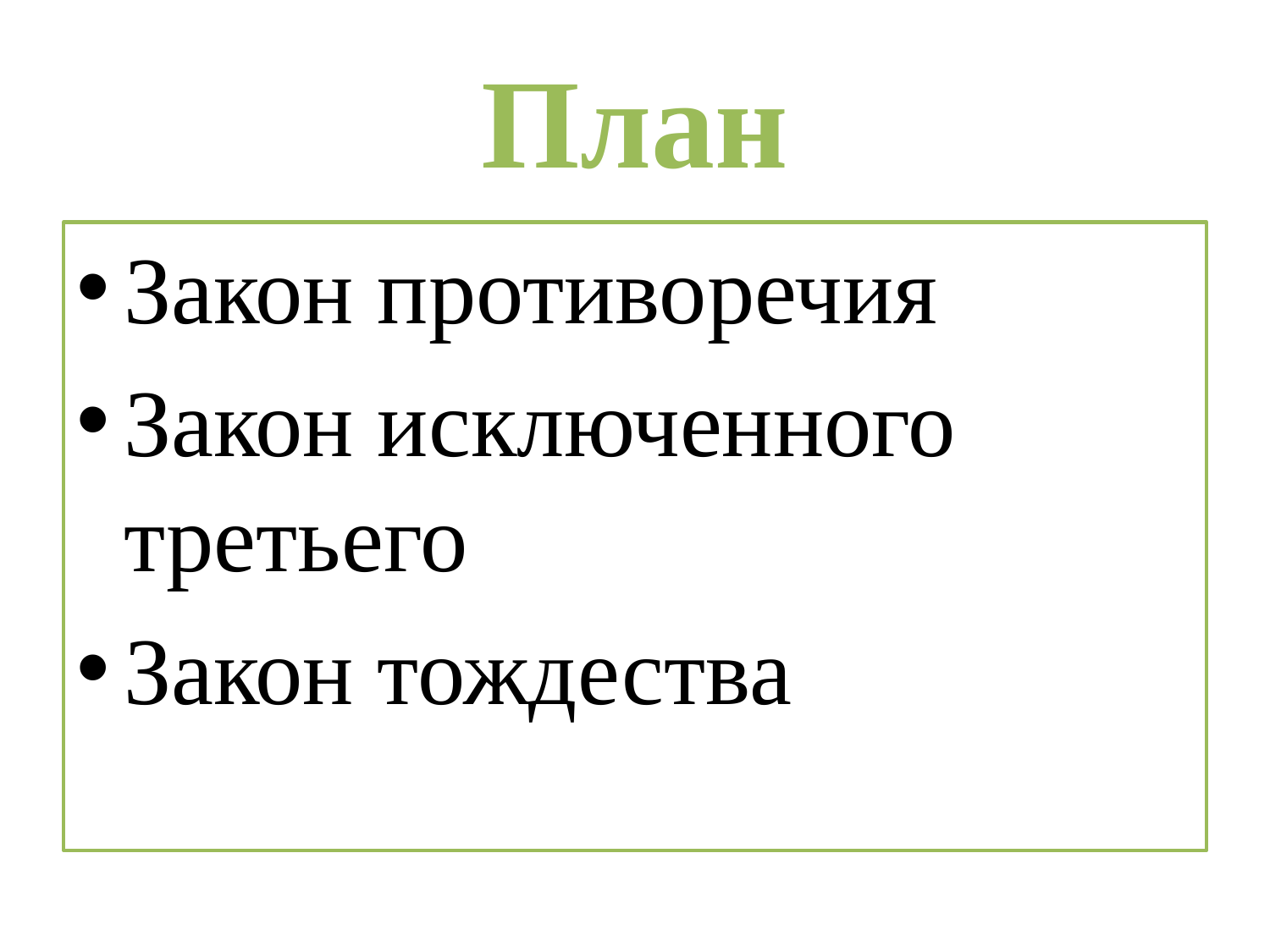

# План
Закон противоречия
Закон исключенного третьего
Закон тождества